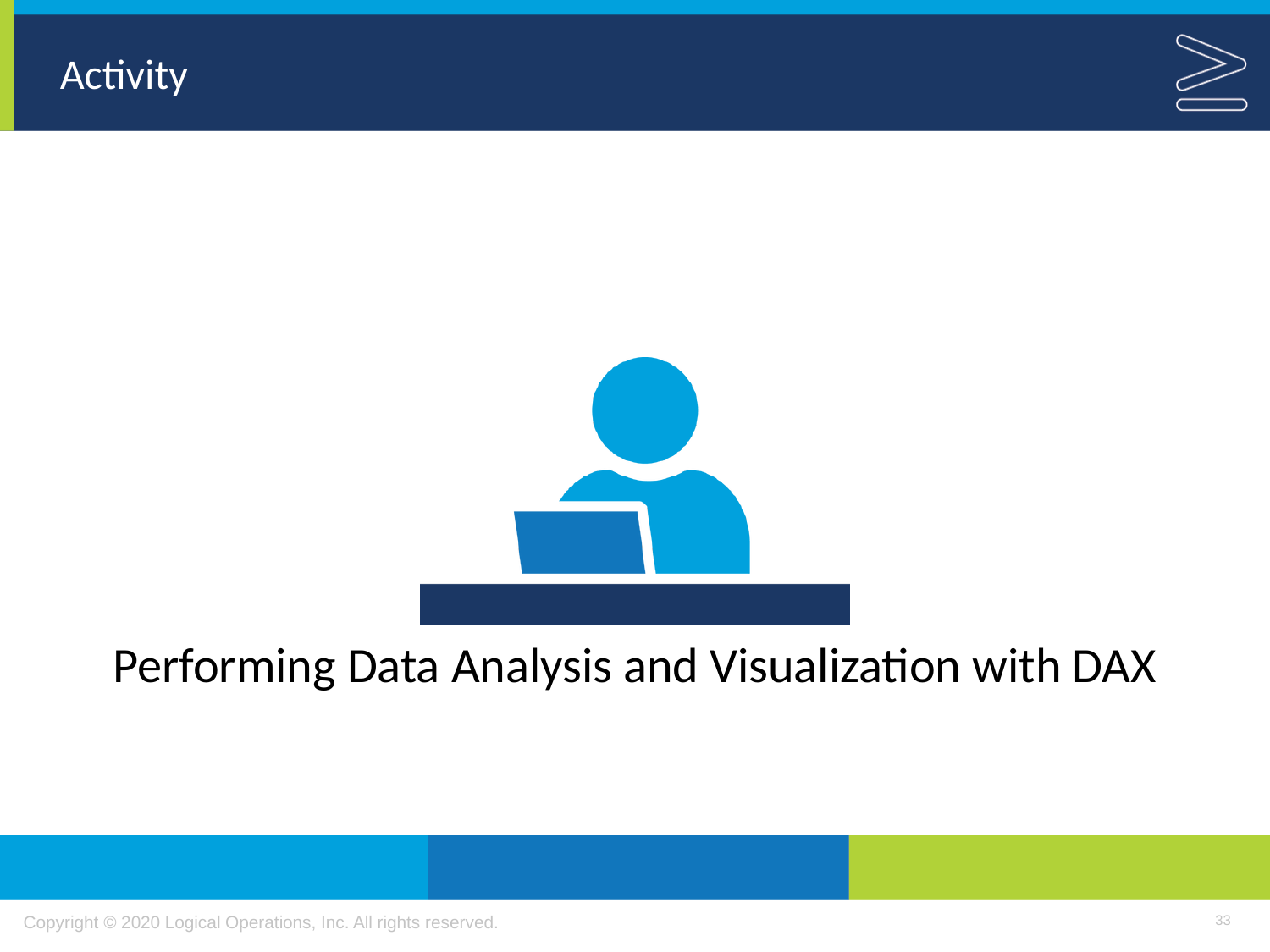

Performing Data Analysis and Visualization with DAX
33